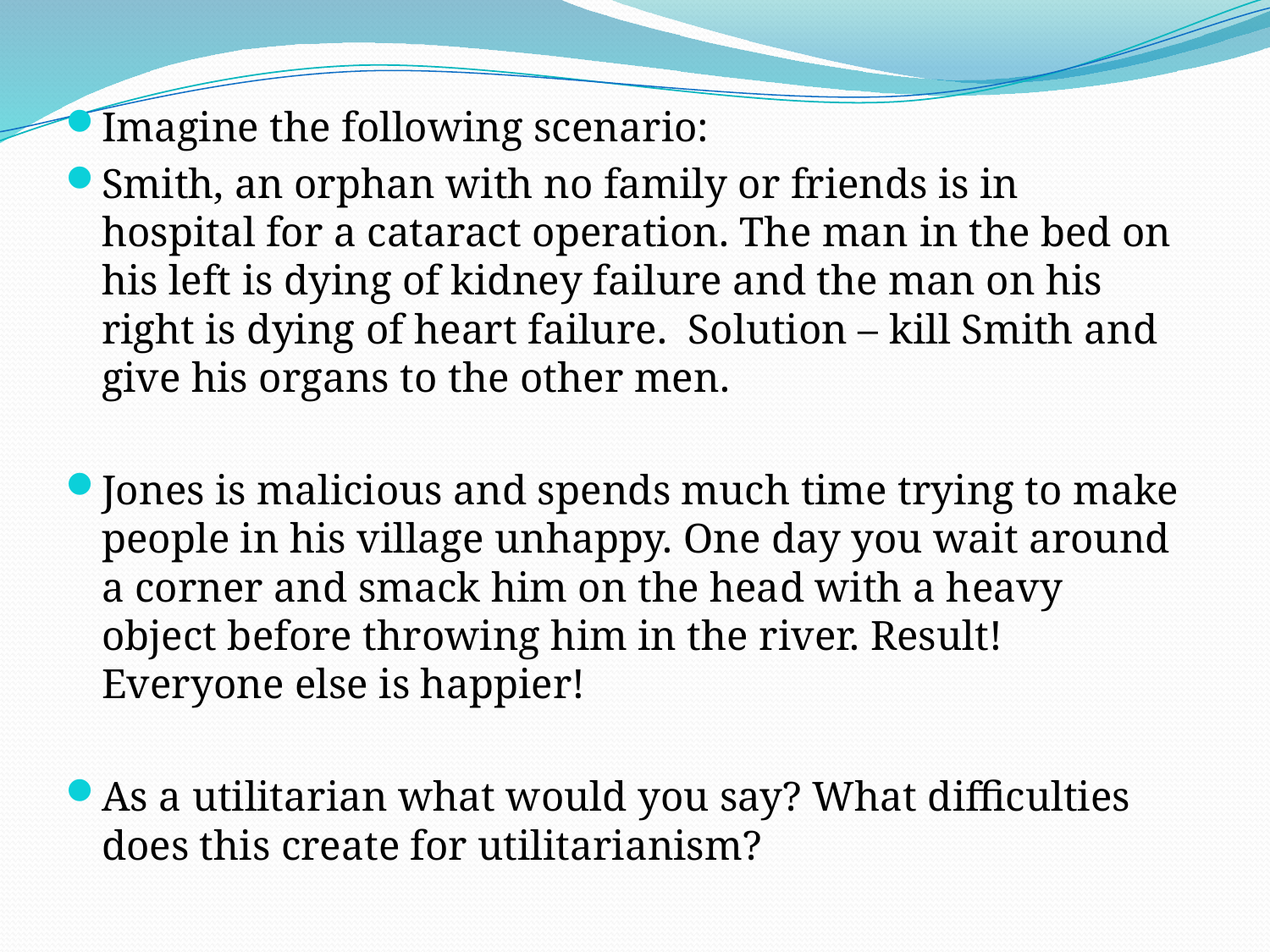

Imagine the following scenario:
Smith, an orphan with no family or friends is in hospital for a cataract operation. The man in the bed on his left is dying of kidney failure and the man on his right is dying of heart failure.  Solution – kill Smith and give his organs to the other men.

Jones is malicious and spends much time trying to make people in his village unhappy. One day you wait around a corner and smack him on the head with a heavy object before throwing him in the river. Result! Everyone else is happier!

As a utilitarian what would you say? What difficulties does this create for utilitarianism?